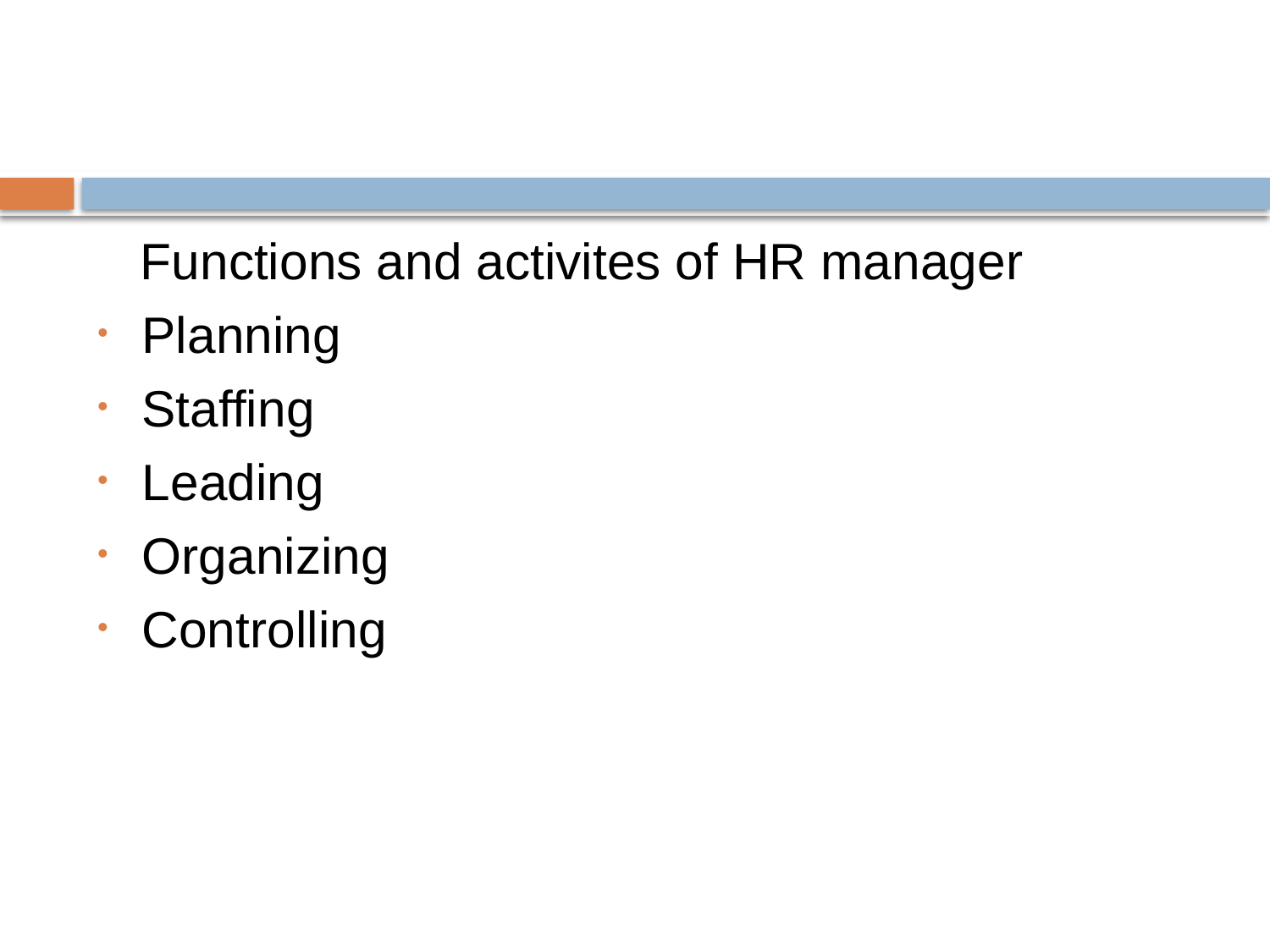

#
   Functions and activites of HR manager
Planning
Staffing
Leading
Organizing
Controlling